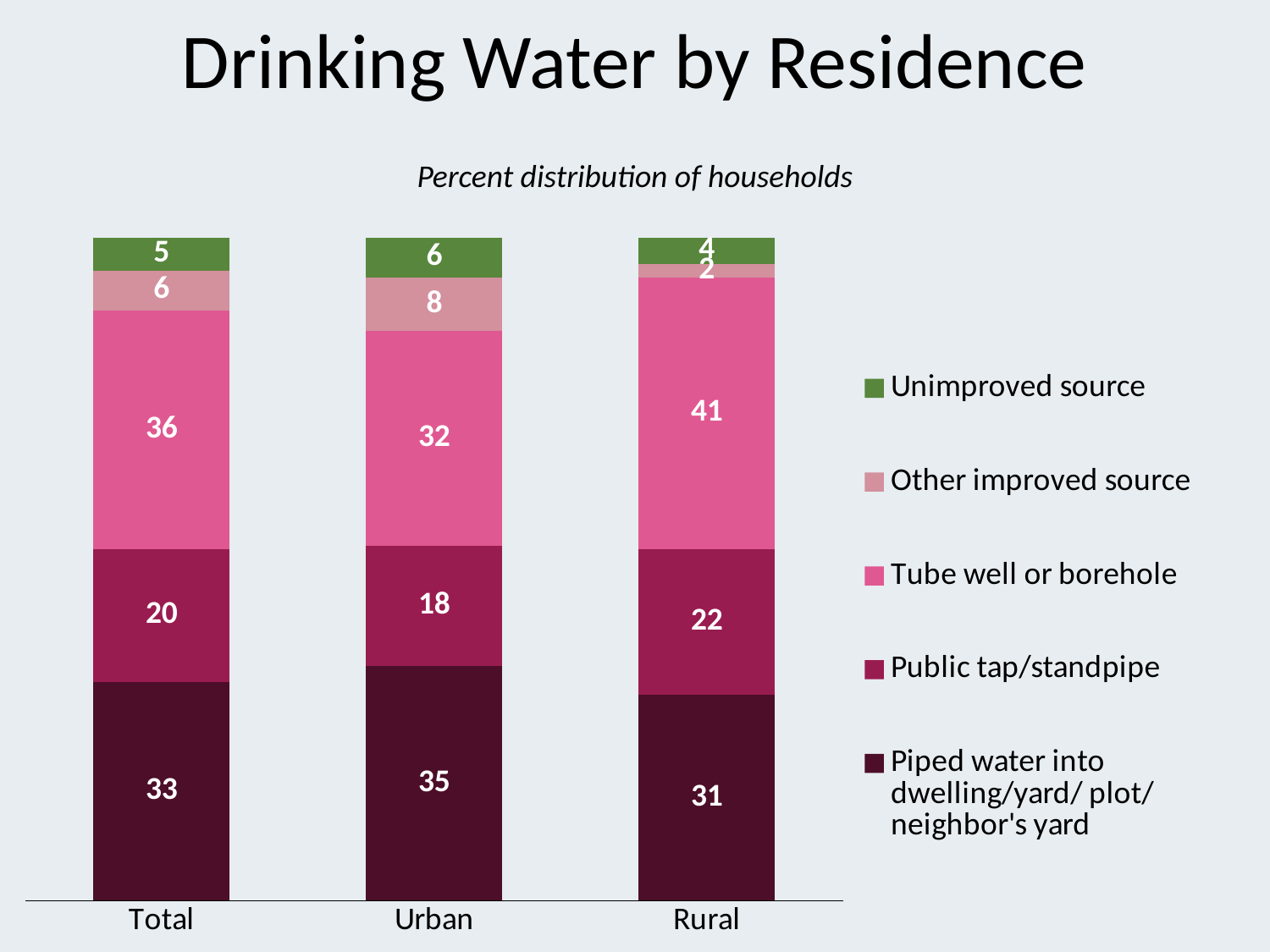

# Drinking Water by Residence
Percent distribution of households

### Chart

| Category | Piped water into dwelling/yard/ plot/neighbor's yard | Public tap/standpipe | Tube well or borehole | Other improved source | Unimproved source |
|---|---|---|---|---|---|
| Total | 33.0 | 20.0 | 36.0 | 6.0 | 5.0 |
| Urban | 35.0 | 18.0 | 32.0 | 8.0 | 6.0 |
| Rural | 31.0 | 22.0 | 41.0 | 2.0 | 4.0 |